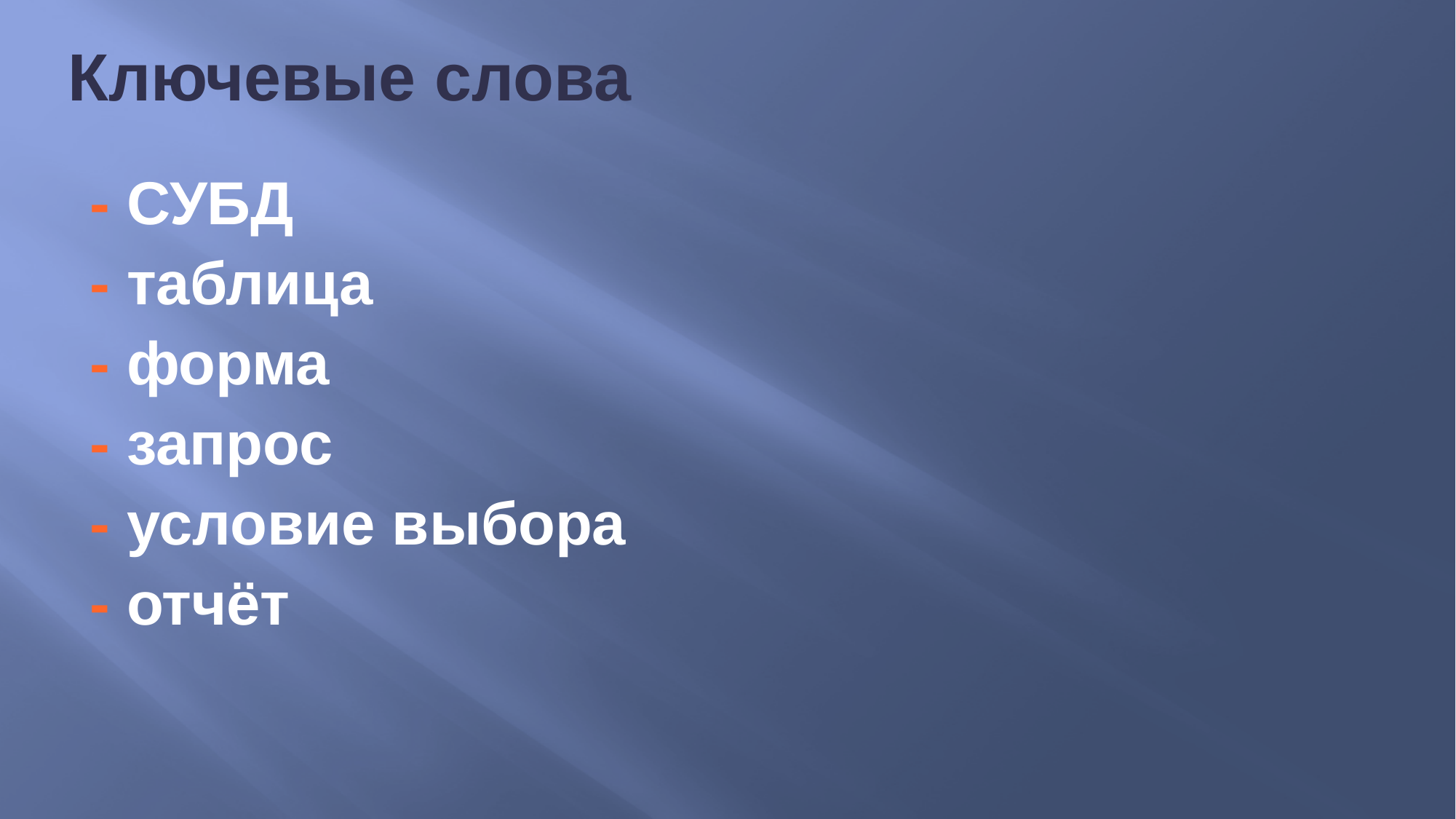

Ключевые слова
- СУБД
- таблица
- форма
- запрос
- условие выбора
- отчёт